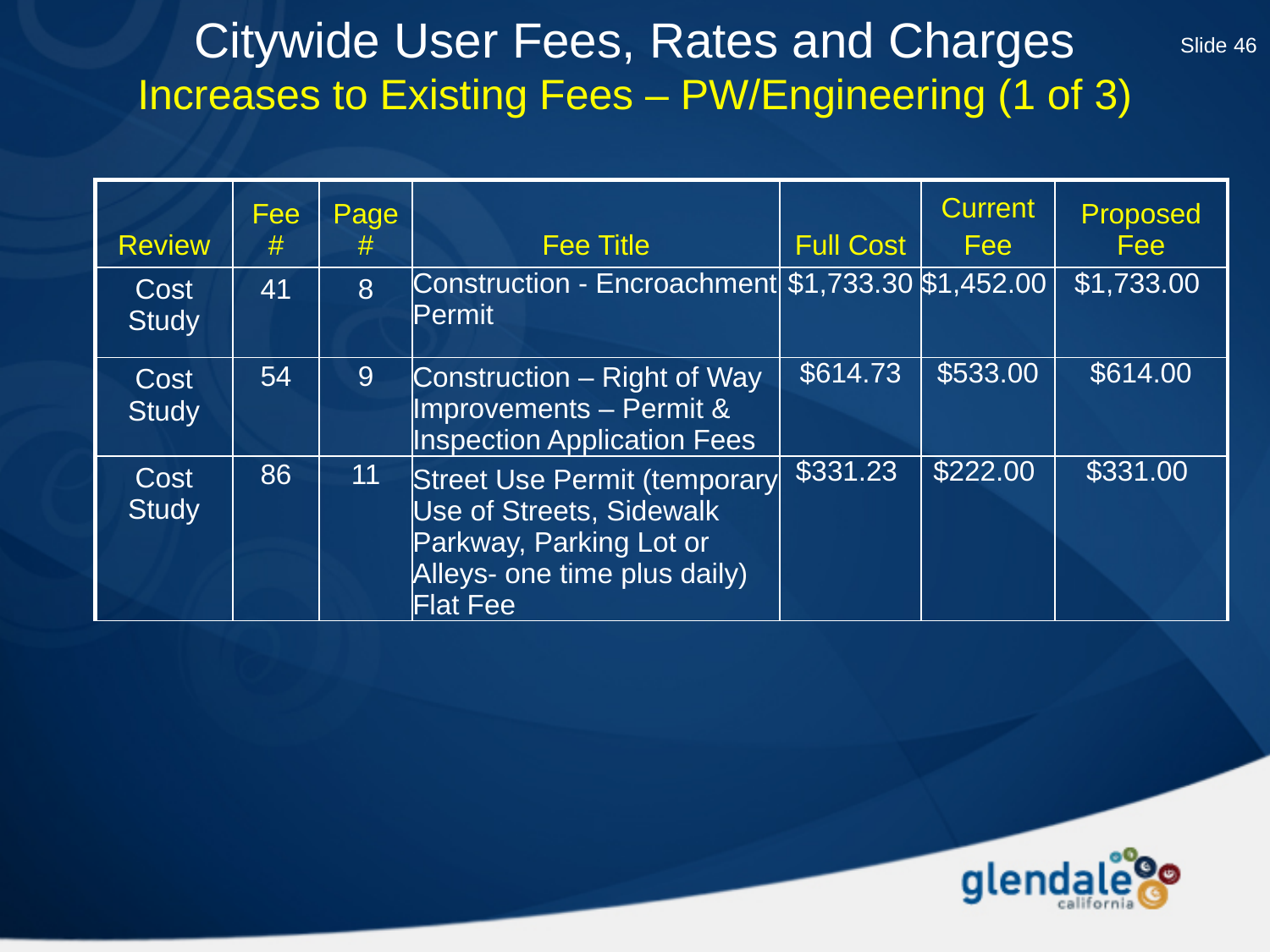

Citywide User Fees, Rates and Charges
Increases to Existing Fees – PW/Engineering (1 of 3)
Slide 46
| Review | Fee # | Page # | Fee Title | Full Cost | Current Fee | Proposed Fee |
| --- | --- | --- | --- | --- | --- | --- |
| Cost Study | 41 | 8 | Construction - Encroachment Permit | $1,733.30 | $1,452.00 | $1,733.00 |
| Cost Study | 54 | 9 | Construction – Right of Way Improvements – Permit & Inspection Application Fees | $614.73 | $533.00 | $614.00 |
| Cost Study | 86 | 11 | Street Use Permit (temporary Use of Streets, Sidewalk Parkway, Parking Lot or Alleys- one time plus daily) Flat Fee | $331.23 | $222.00 | $331.00 |